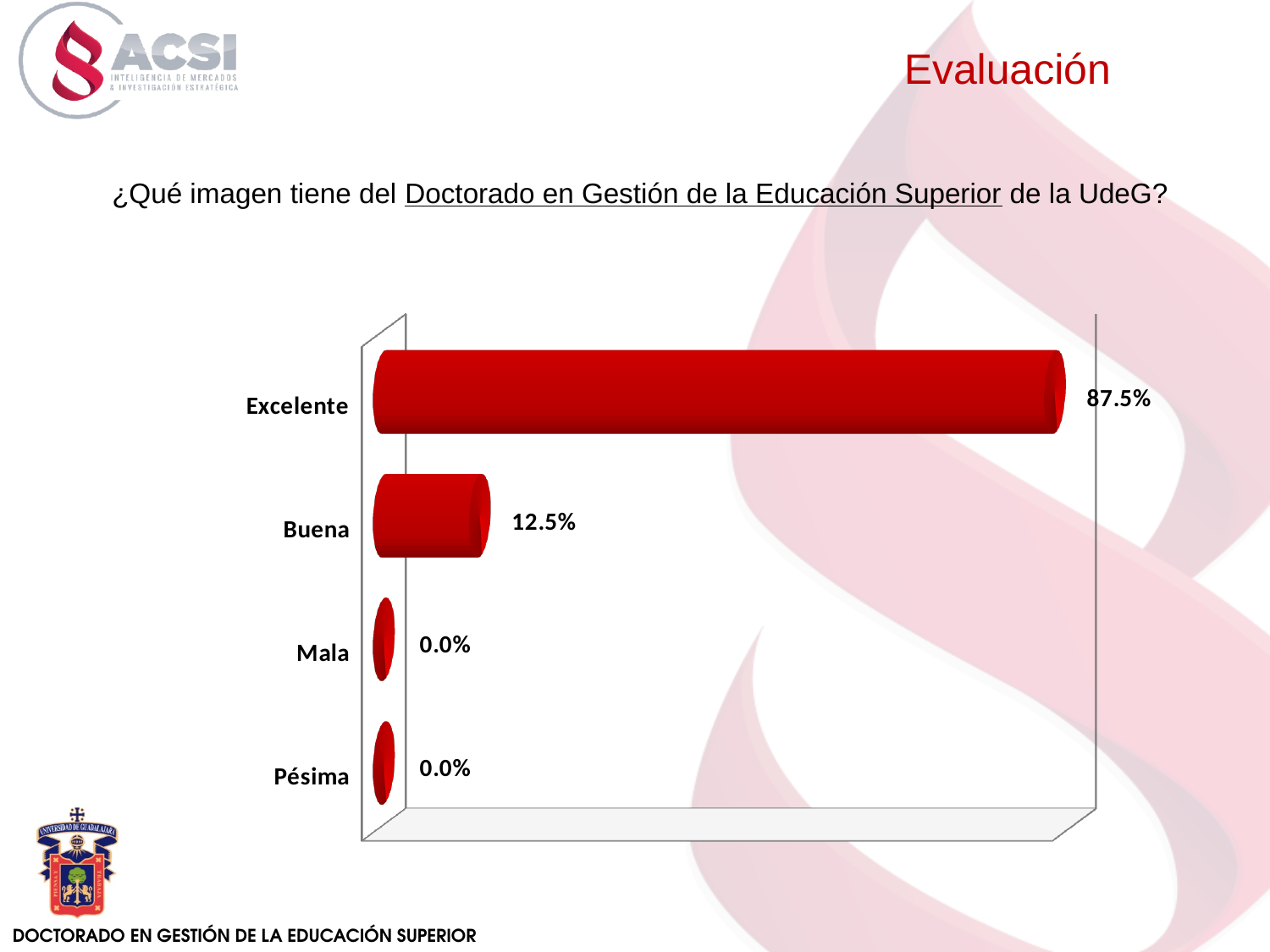

Evaluación
¿Qué imagen tiene del Doctorado en Gestión de la Educación Superior de la UdeG?

[unsupported chart]